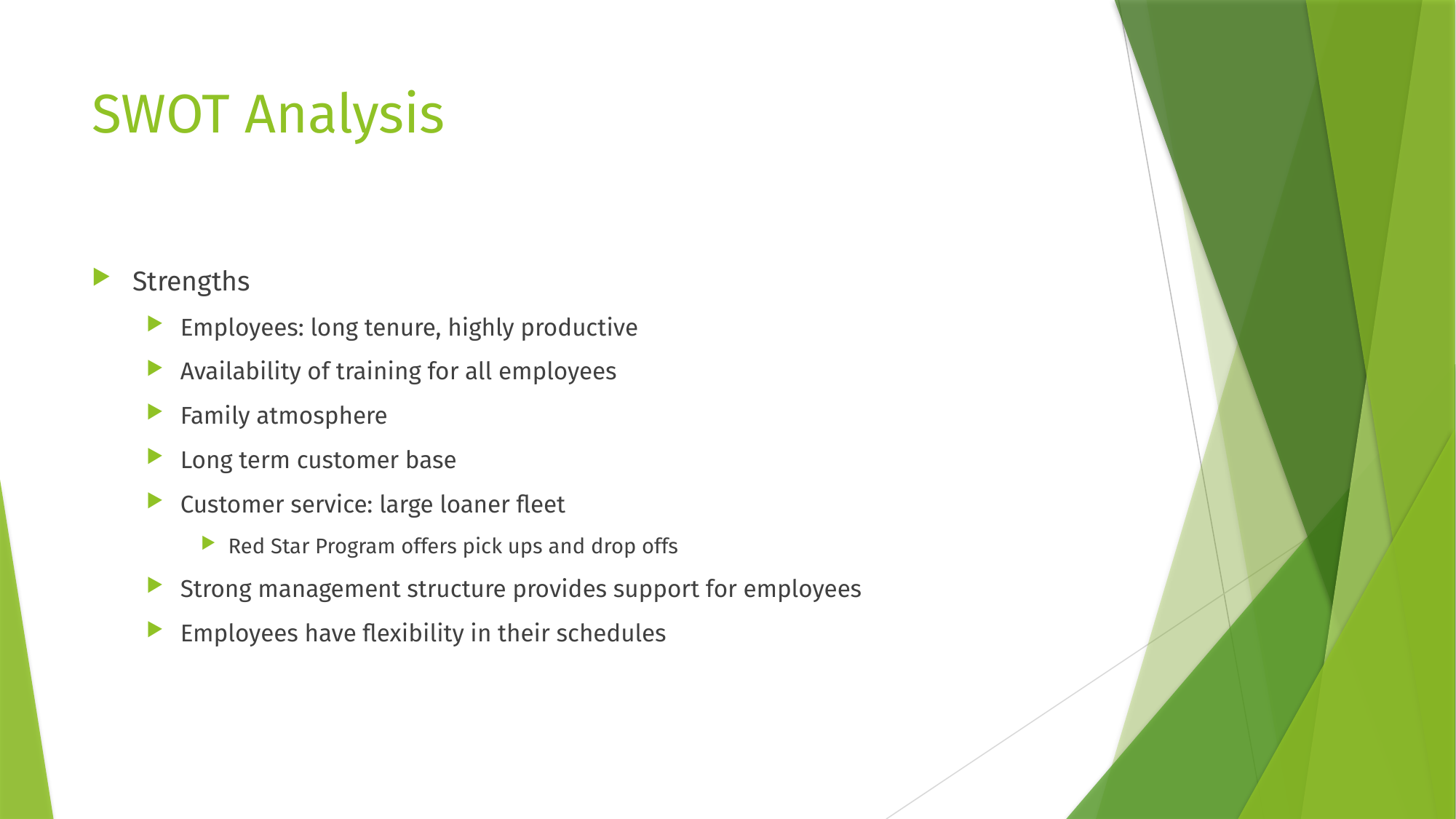

# SWOT Analysis
Strengths
Employees: long tenure, highly productive
Availability of training for all employees
Family atmosphere
Long term customer base
Customer service: large loaner fleet
Red Star Program offers pick ups and drop offs
Strong management structure provides support for employees
Employees have flexibility in their schedules